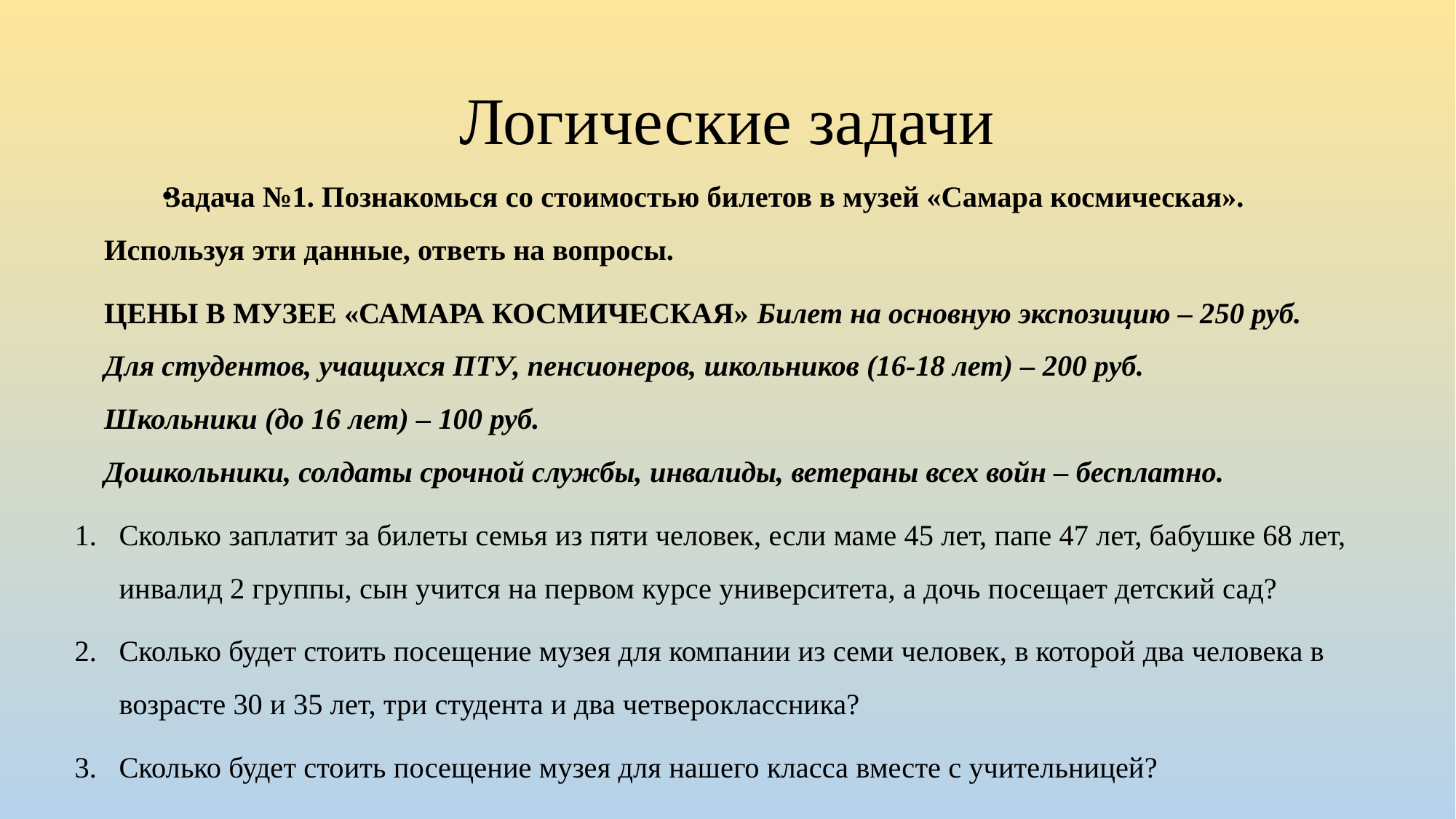

# Логические задачи
Задача №1. Познакомься со стоимостью билетов в музей «Самара космическая». Используя эти данные, ответь на вопросы.
ЦЕНЫ В МУЗЕЕ «САМАРА КОСМИЧЕСКАЯ» Билет на основную экспозицию – 250 руб.
Для студентов, учащихся ПТУ, пенсионеров, школьников (16-18 лет) – 200 руб.
Школьники (до 16 лет) – 100 руб.
Дошкольники, солдаты срочной службы, инвалиды, ветераны всех войн – бесплатно.
Сколько заплатит за билеты семья из пяти человек, если маме 45 лет, папе 47 лет, бабушке 68 лет, инвалид 2 группы, сын учится на первом курсе университета, а дочь посещает детский сад?
Сколько будет стоить посещение музея для компании из семи человек, в которой два человека в возрасте 30 и 35 лет, три студента и два четвероклассника?
Сколько будет стоить посещение музея для нашего класса вместе с учительницей?